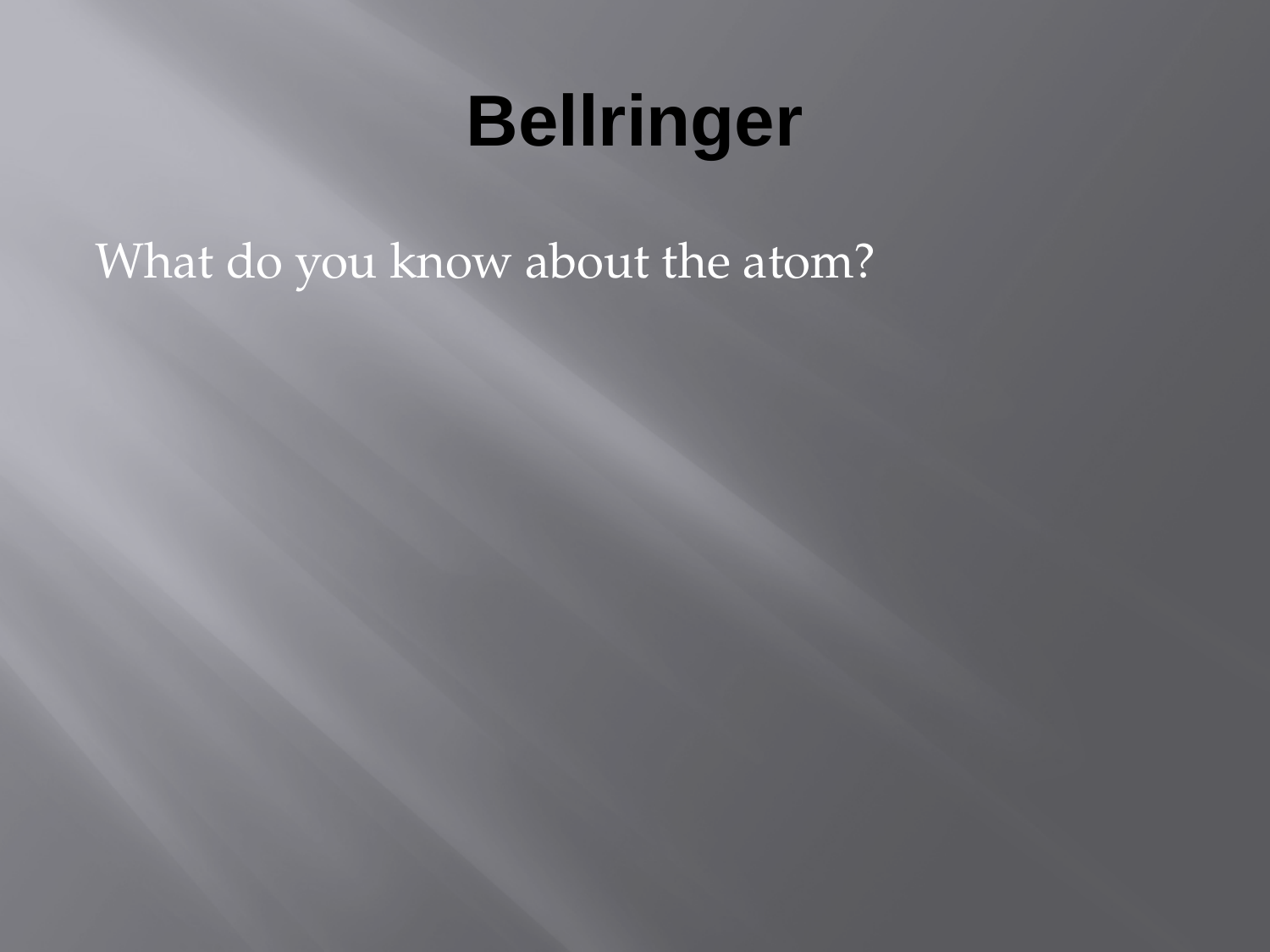

# Bellringer
What do you know about the atom?